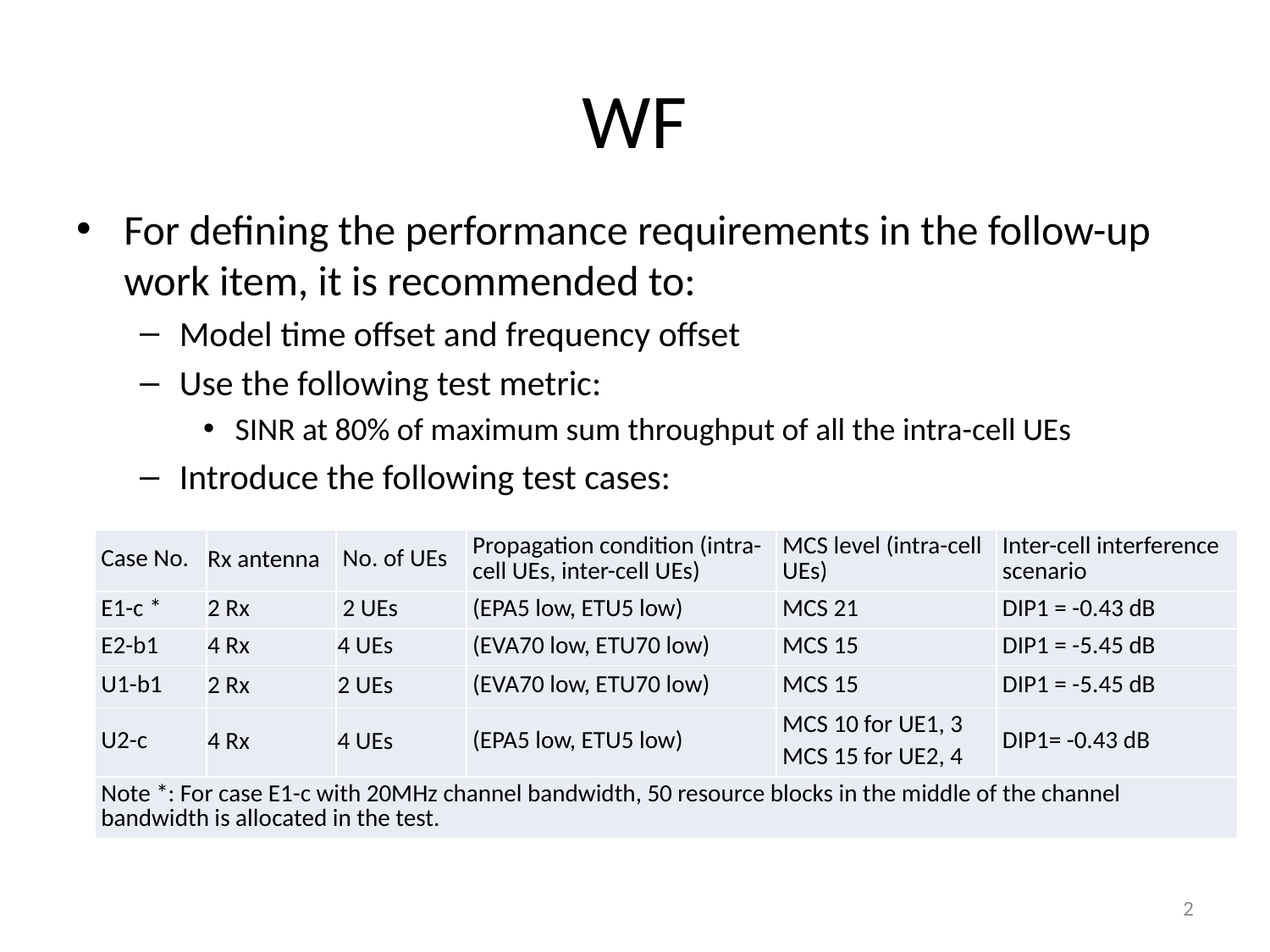

# WF
For defining the performance requirements in the follow-up work item, it is recommended to:
Model time offset and frequency offset
Use the following test metric:
SINR at 80% of maximum sum throughput of all the intra-cell UEs
Introduce the following test cases:

| Case No. | Rx antenna | No. of UEs | Propagation condition (intra-cell UEs, inter-cell UEs) | MCS level (intra-cell UEs) | Inter-cell interference scenario |
| --- | --- | --- | --- | --- | --- |
| E1-c \* | 2 Rx | 2 UEs | (EPA5 low, ETU5 low) | MCS 21 | DIP1 = -0.43 dB |
| E2-b1 | 4 Rx | 4 UEs | (EVA70 low, ETU70 low) | MCS 15 | DIP1 = -5.45 dB |
| U1-b1 | 2 Rx | 2 UEs | (EVA70 low, ETU70 low) | MCS 15 | DIP1 = -5.45 dB |
| U2-c | 4 Rx | 4 UEs | (EPA5 low, ETU5 low) | MCS 10 for UE1, 3 MCS 15 for UE2, 4 | DIP1= -0.43 dB |
| Note \*: For case E1-c with 20MHz channel bandwidth, 50 resource blocks in the middle of the channel bandwidth is allocated in the test. |  |  |  |  |  |
2